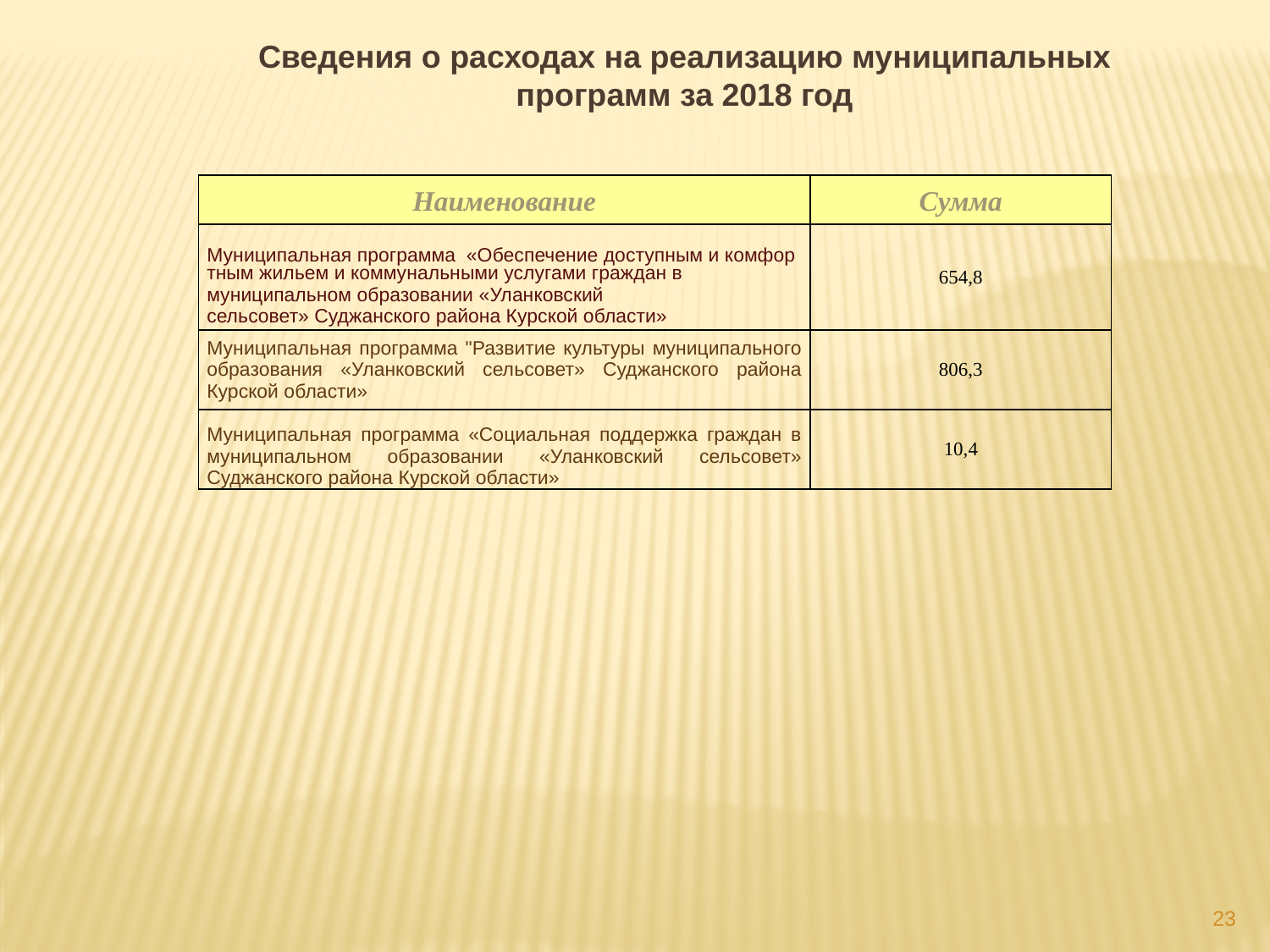

Сведения о расходах на реализацию муниципальных программ за 2018 год
| Наименование | Сумма |
| --- | --- |
| Муниципальная программа «Обеспечение доступным и комфортным жильем и коммунальными услугами граждан в муниципальном образовании «Уланковский сельсовет» Суджанского района Курской области» | 654,8 |
| Муниципальная программа "Развитие культуры муниципального образования «Уланковский сельсовет» Суджанского района Курской области» | 806,3 |
| Муниципальная программа «Социальная поддержка граждан в муниципальном образовании «Уланковский сельсовет» Суджанского района Курской области» | 10,4 |
23